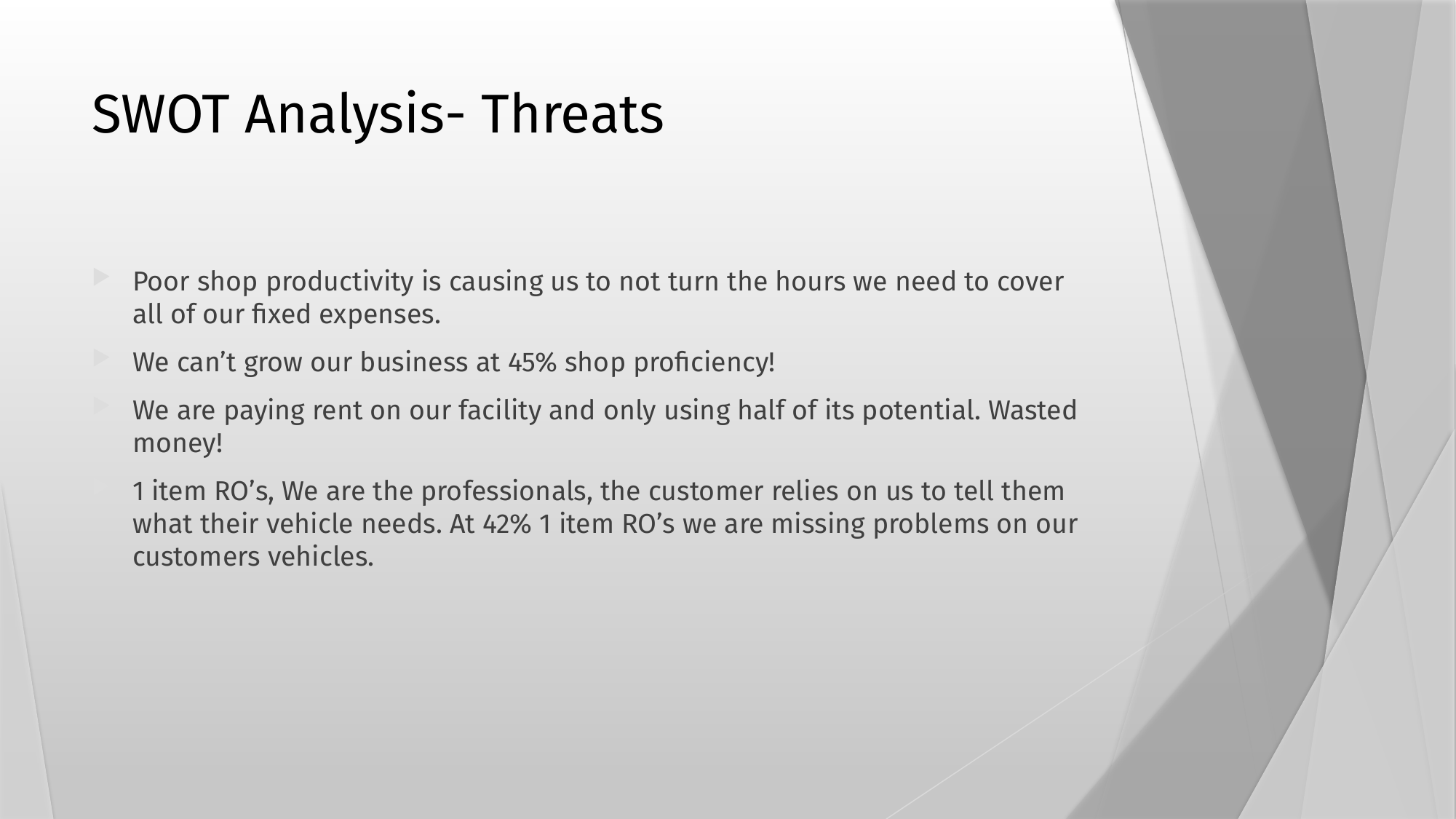

# SWOT Analysis- Threats
Poor shop productivity is causing us to not turn the hours we need to cover all of our fixed expenses.
We can’t grow our business at 45% shop proficiency!
We are paying rent on our facility and only using half of its potential. Wasted money!
1 item RO’s, We are the professionals, the customer relies on us to tell them what their vehicle needs. At 42% 1 item RO’s we are missing problems on our customers vehicles.